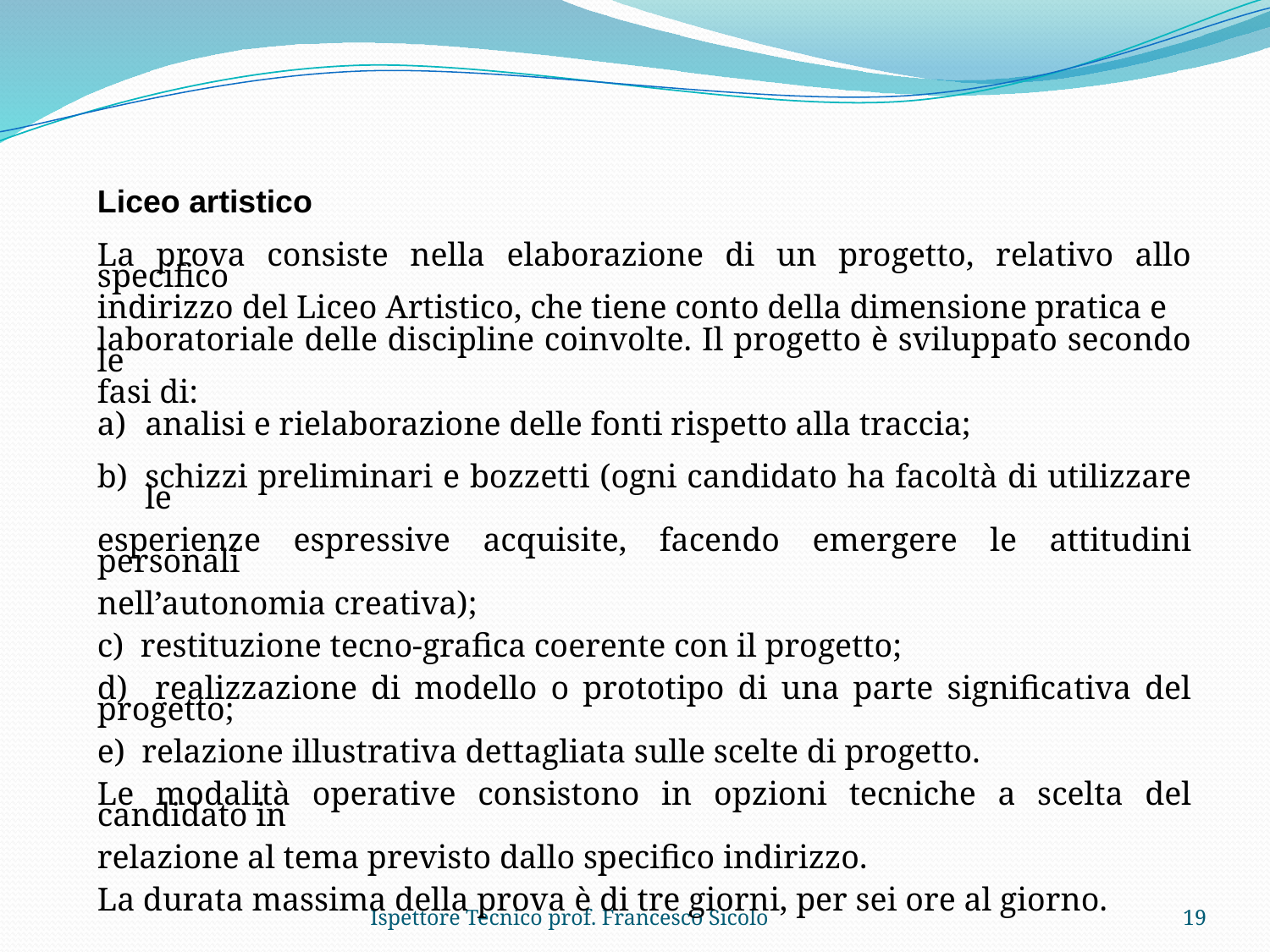

Liceo artistico

La prova consiste nella elaborazione di un progetto, relativo allo specifico
indirizzo del Liceo Artistico, che tiene conto della dimensione pratica e
laboratoriale delle discipline coinvolte. Il progetto è sviluppato secondo le
fasi di:
analisi e rielaborazione delle fonti rispetto alla traccia;

schizzi preliminari e bozzetti (ogni candidato ha facoltà di utilizzare le
esperienze espressive acquisite, facendo emergere le attitudini personali
nell’autonomia creativa);
c)  restituzione tecno-grafica coerente con il progetto;
d)  realizzazione di modello o prototipo di una parte significativa del progetto;
e)  relazione illustrativa dettagliata sulle scelte di progetto.
Le modalità operative consistono in opzioni tecniche a scelta del candidato in
relazione al tema previsto dallo specifico indirizzo.
La durata massima della prova è di tre giorni, per sei ore al giorno.
Ispettore Tecnico prof. Francesco Sicolo
19